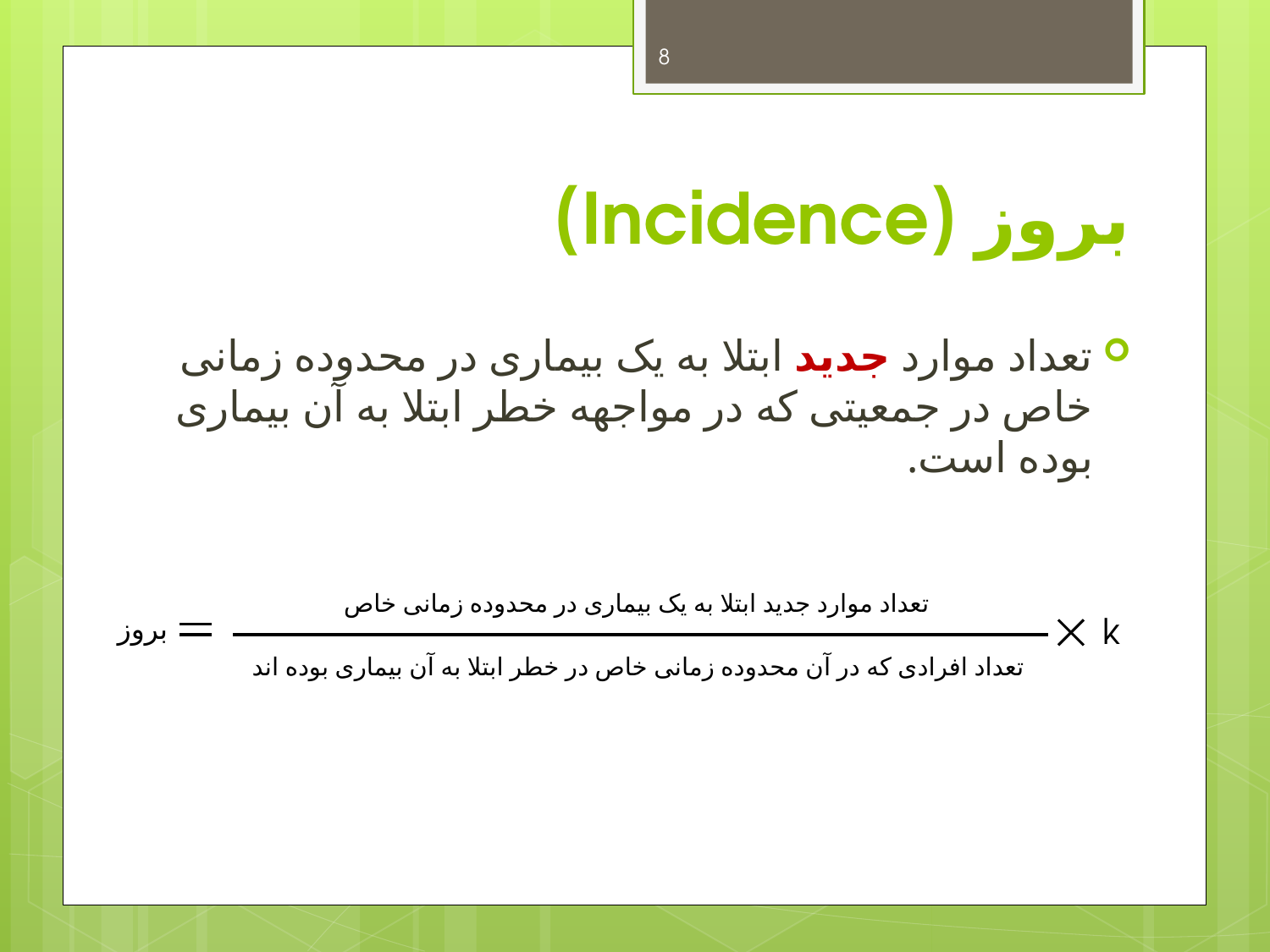

8
# بروز (Incidence)
تعداد موارد جدید ابتلا به یک بیماری در محدوده زمانی خاص در جمعیتی که در مواجهه خطر ابتلا به آن بیماری بوده است.

تعداد موارد جدید ابتلا به یک بیماری در محدوده زمانی خاص
k
بروز
تعداد افرادی که در آن محدوده زمانی خاص در خطر ابتلا به آن بیماری بوده اند